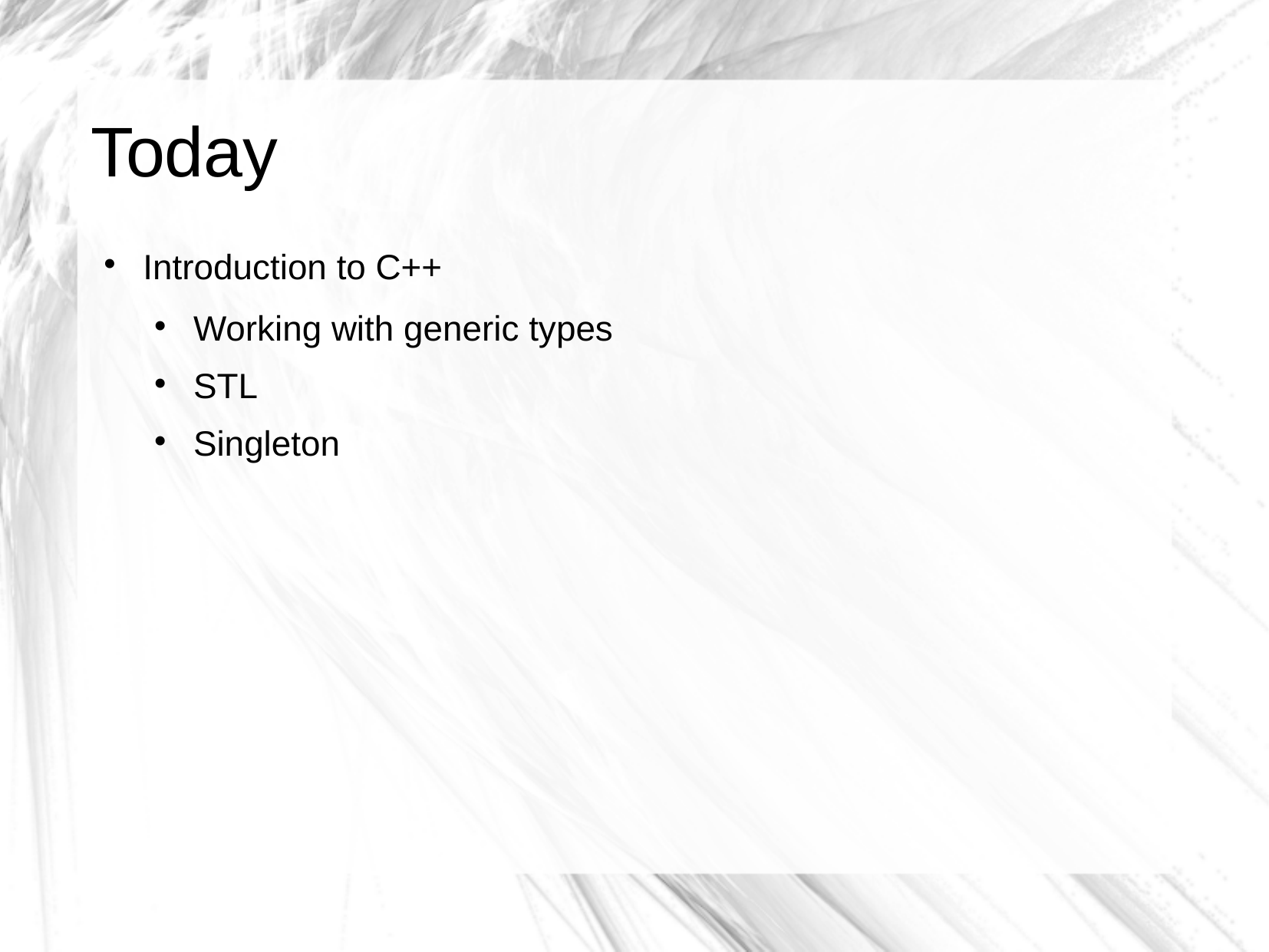

# Today
Introduction to C++
Working with generic types
STL
Singleton